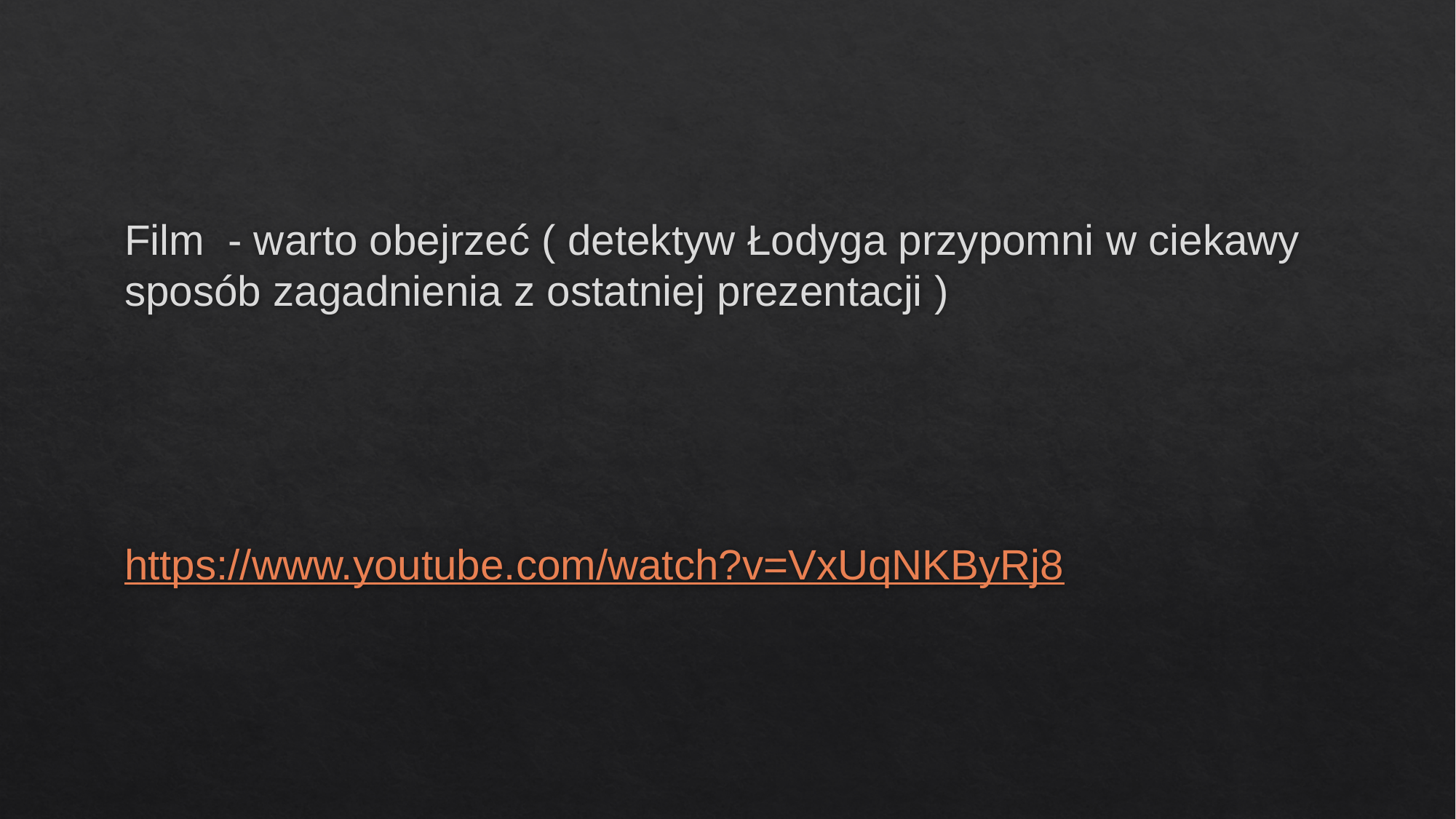

#
Film  - warto obejrzeć ( detektyw Łodyga przypomni w ciekawy sposób zagadnienia z ostatniej prezentacji )

https://www.youtube.com/watch?v=VxUqNKByRj8